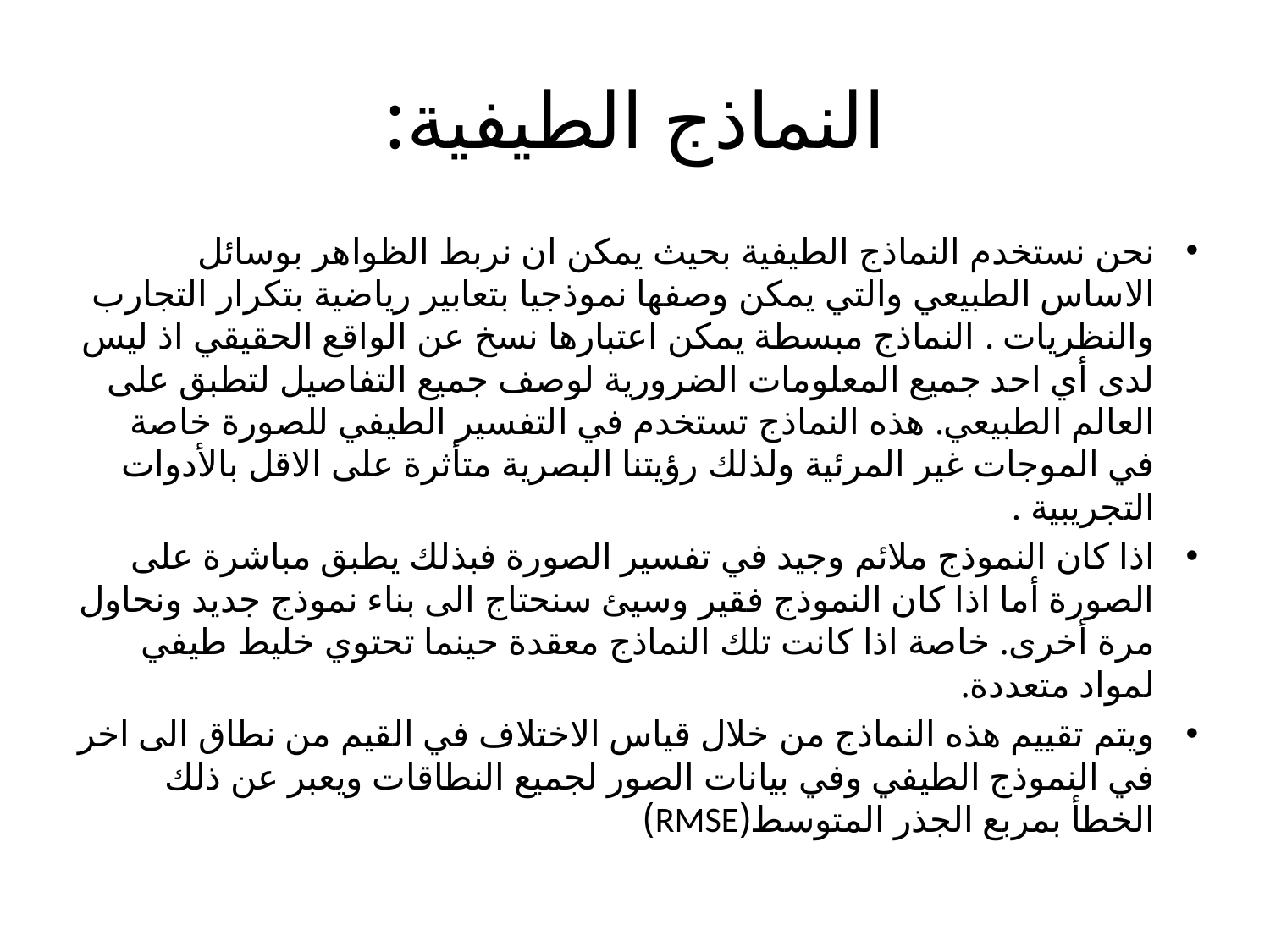

# النماذج الطيفية:
نحن نستخدم النماذج الطيفية بحيث يمكن ان نربط الظواهر بوسائل الاساس الطبيعي والتي يمكن وصفها نموذجيا بتعابير رياضية بتكرار التجارب والنظريات . النماذج مبسطة يمكن اعتبارها نسخ عن الواقع الحقيقي اذ ليس لدى أي احد جميع المعلومات الضرورية لوصف جميع التفاصيل لتطبق على العالم الطبيعي. هذه النماذج تستخدم في التفسير الطيفي للصورة خاصة في الموجات غير المرئية ولذلك رؤيتنا البصرية متأثرة على الاقل بالأدوات التجريبية .
اذا كان النموذج ملائم وجيد في تفسير الصورة فبذلك يطبق مباشرة على الصورة أما اذا كان النموذج فقير وسيئ سنحتاج الى بناء نموذج جديد ونحاول مرة أخرى. خاصة اذا كانت تلك النماذج معقدة حينما تحتوي خليط طيفي لمواد متعددة.
ويتم تقييم هذه النماذج من خلال قياس الاختلاف في القيم من نطاق الى اخر في النموذج الطيفي وفي بيانات الصور لجميع النطاقات ويعبر عن ذلك الخطأ بمربع الجذر المتوسط(RMSE)